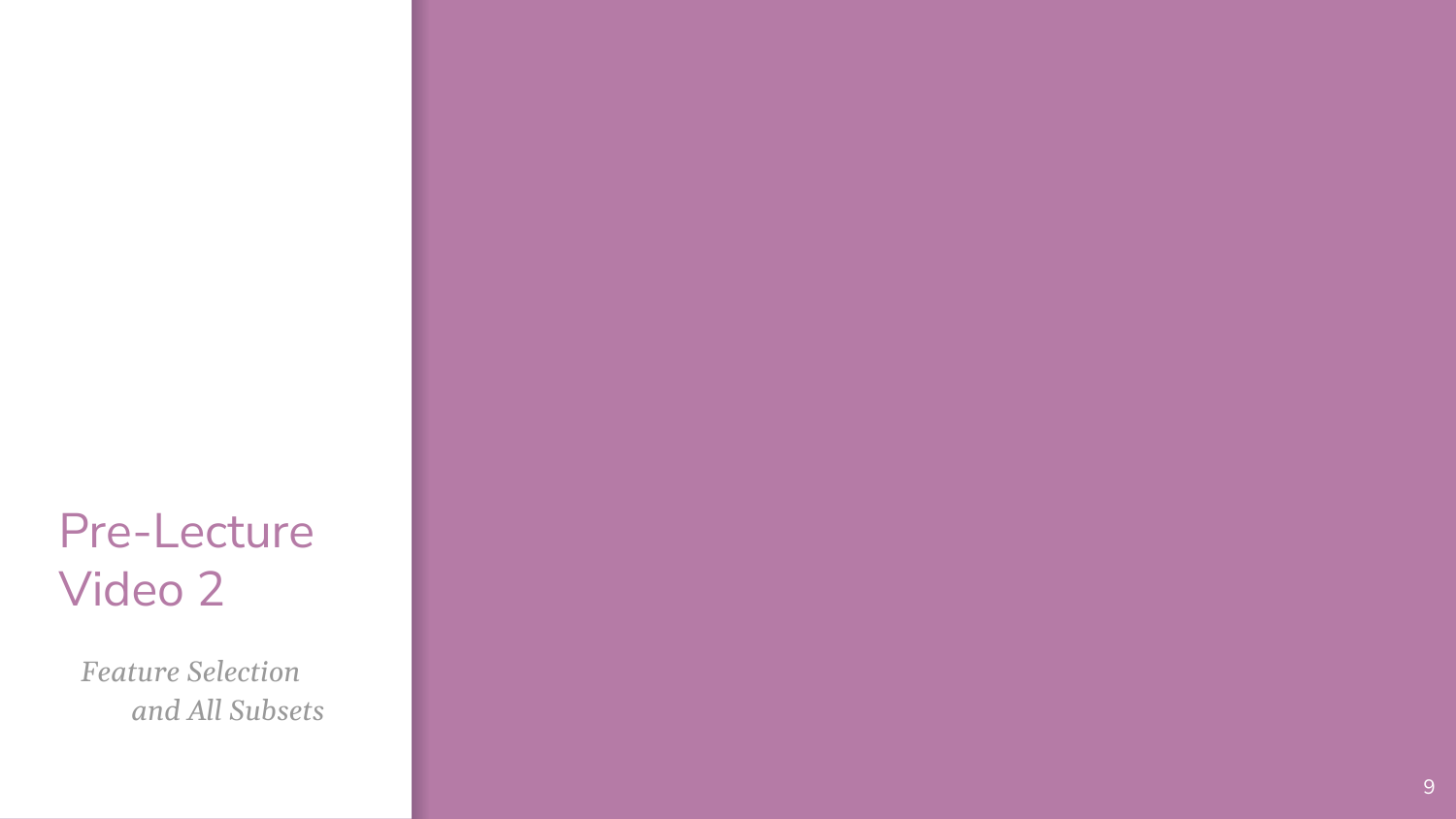

# Pre-Lecture Video 2
Feature Selection and All Subsets
9